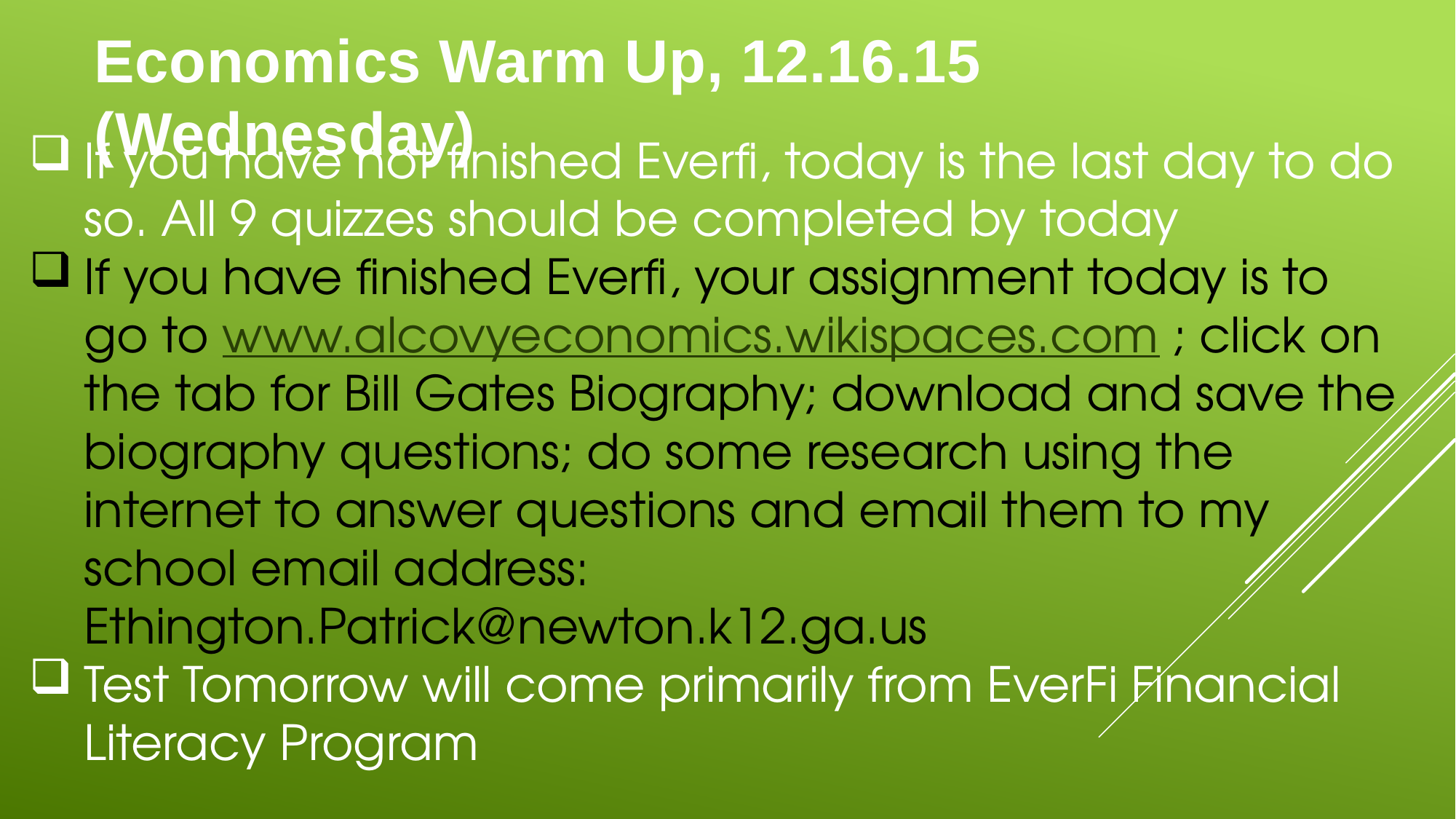

Economics Warm Up, 12.16.15 (Wednesday)
If you have not finished Everfi, today is the last day to do so. All 9 quizzes should be completed by today
If you have finished Everfi, your assignment today is to go to www.alcovyeconomics.wikispaces.com ; click on the tab for Bill Gates Biography; download and save the biography questions; do some research using the internet to answer questions and email them to my school email address: Ethington.Patrick@newton.k12.ga.us
Test Tomorrow will come primarily from EverFi Financial Literacy Program